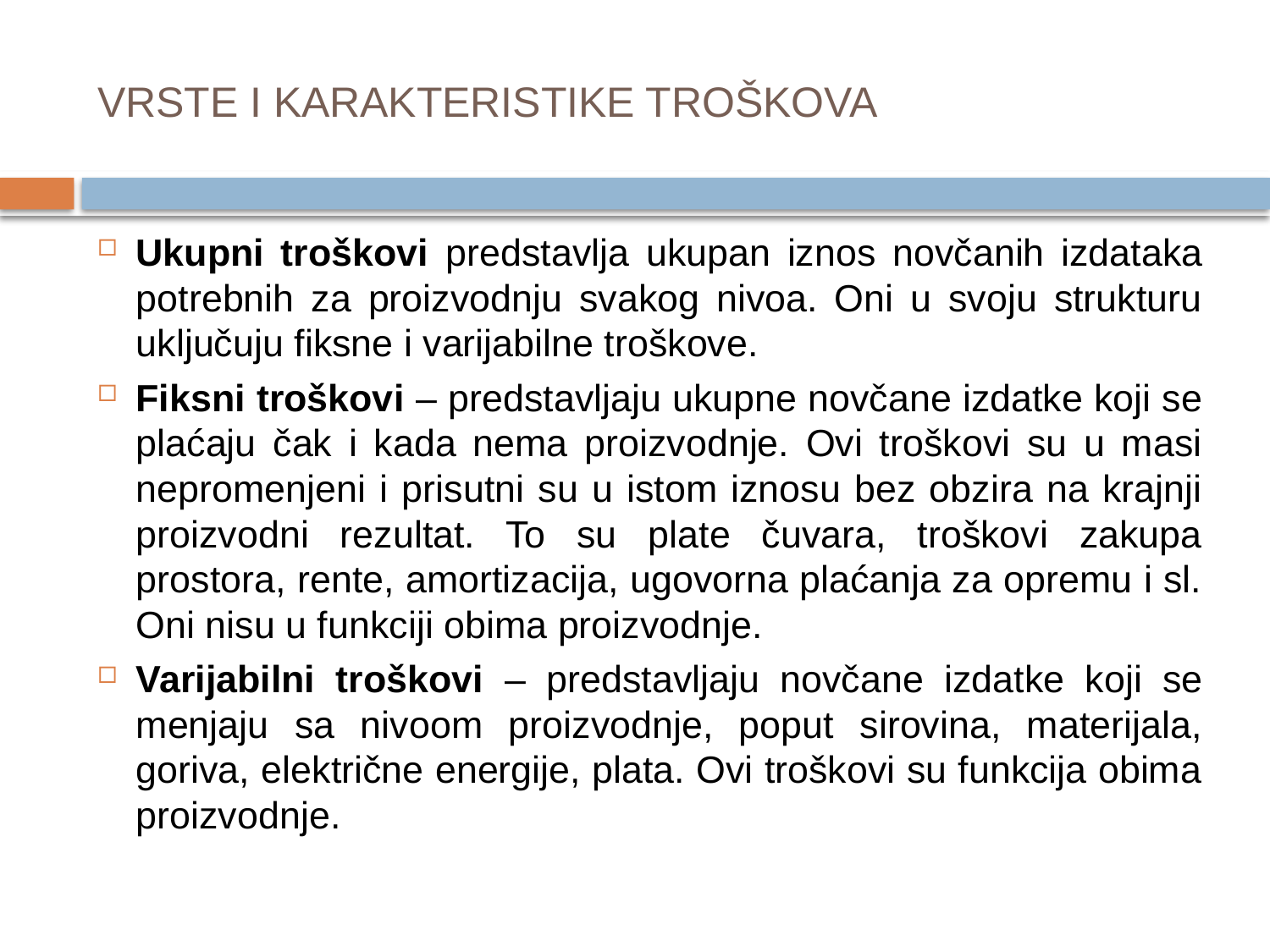

# VRSTE I KARAKTERISTIKE TROŠKOVA
Ukupni troškovi predstavlja ukupan iznos novčanih izdataka potrebnih za proizvodnju svakog nivoa. Oni u svoju strukturu uključuju fiksne i varijabilne troškove.
Fiksni troškovi – predstavljaju ukupne novčane izdatke koji se plaćaju čak i kada nema proizvodnje. Ovi troškovi su u masi nepromenjeni i prisutni su u istom iznosu bez obzira na krajnji proizvodni rezultat. To su plate čuvara, troškovi zakupa prostora, rente, amortizacija, ugovorna plaćanja za opremu i sl. Oni nisu u funkciji obima proizvodnje.
Varijabilni troškovi – predstavljaju novčane izdatke koji se menjaju sa nivoom proizvodnje, poput sirovina, materijala, goriva, električne energije, plata. Ovi troškovi su funkcija obima proizvodnje.